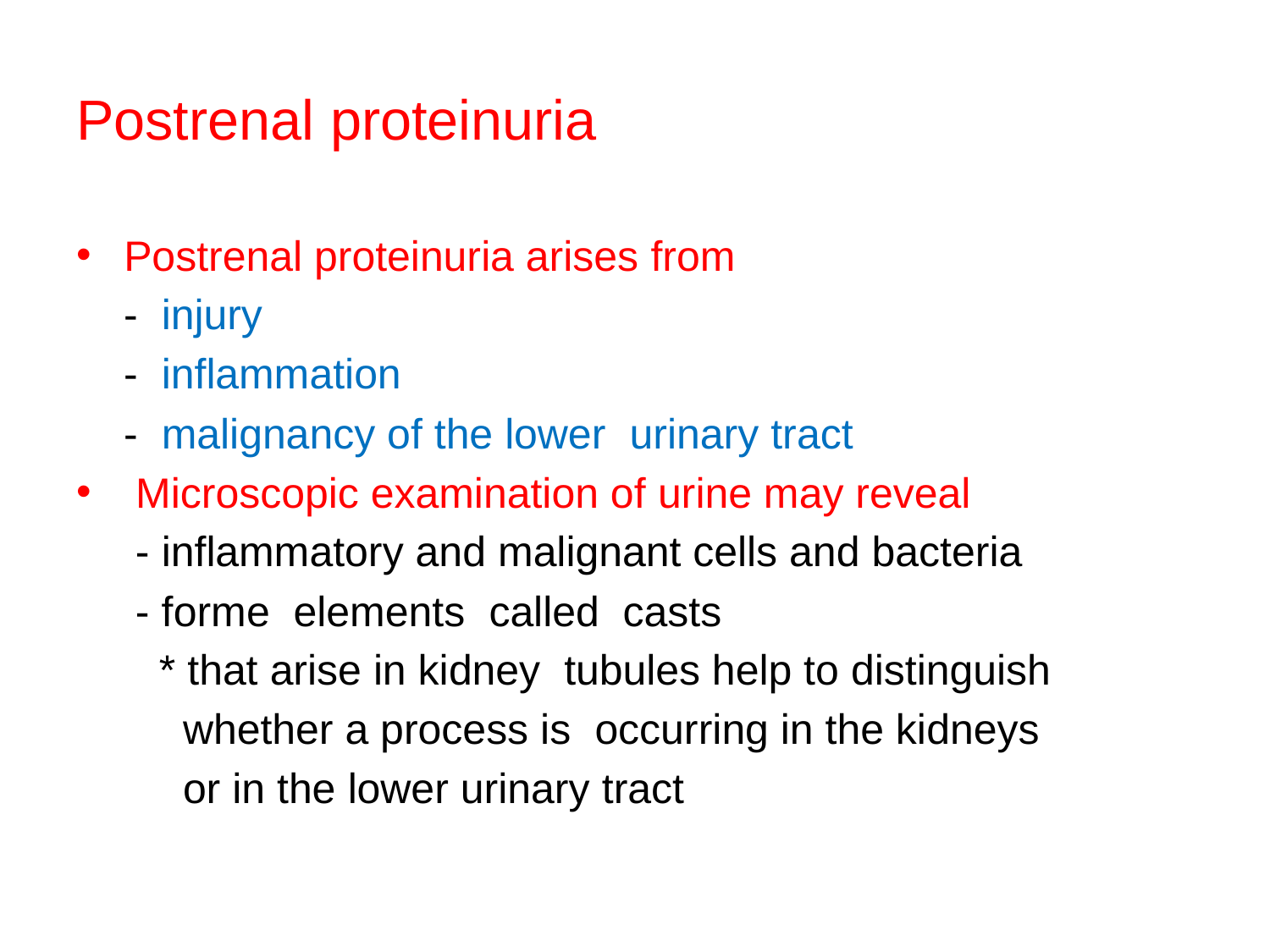

# Postrenal proteinuria
Postrenal proteinuria arises from
    -  injury
    -  inflammation
    -  malignancy of the lower  urinary tract
 Microscopic examination of urine may reveal
     - inflammatory and malignant cells and bacteria
     - forme  elements  called  casts
       * that arise in kidney  tubules help to distinguish
         whether a process is  occurring in the kidneys
         or in the lower urinary tract